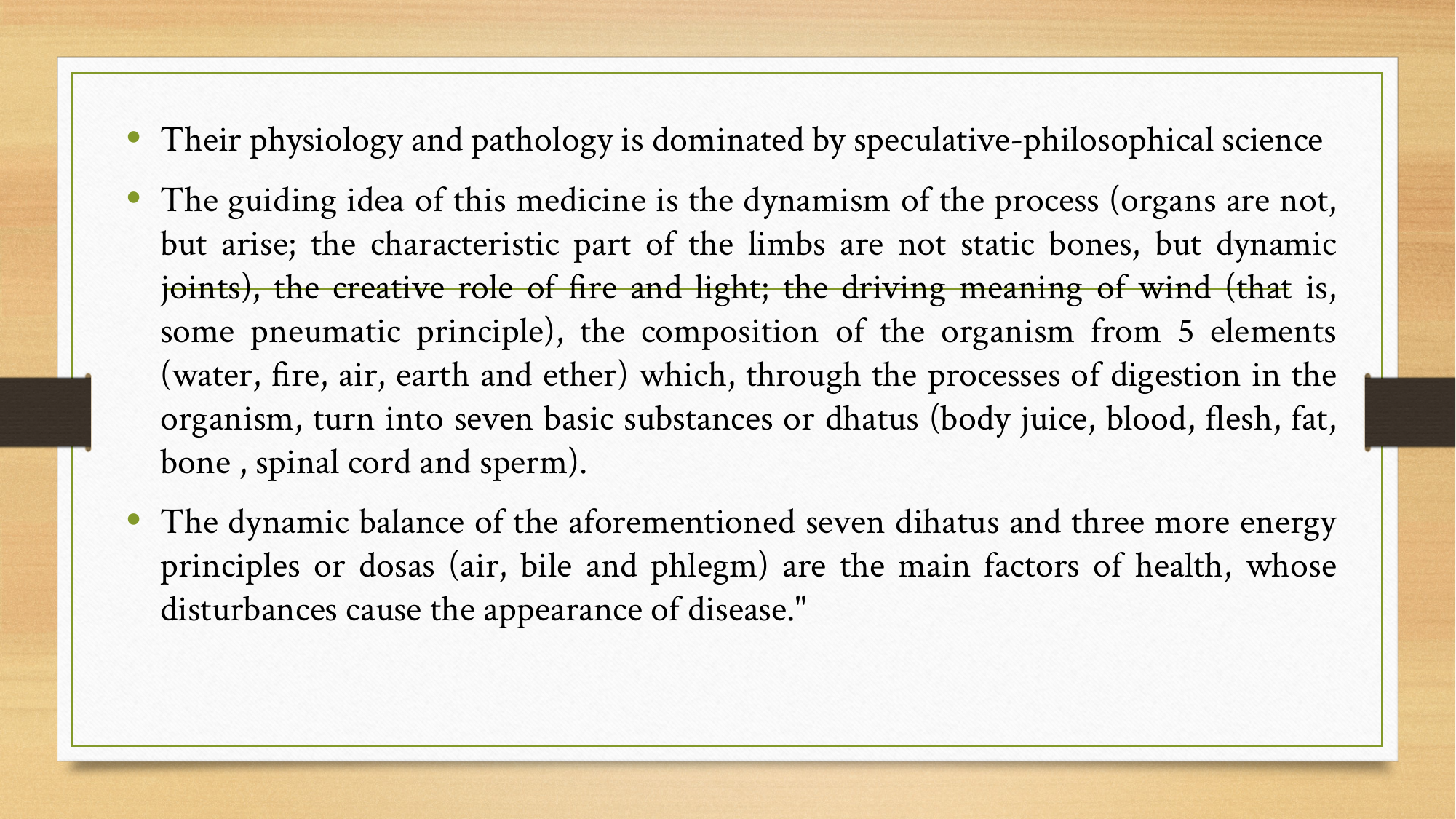

Their physiology and pathology is dominated by speculative-philosophical science
The guiding idea of this medicine is the dynamism of the process (organs are not, but arise; the characteristic part of the limbs are not static bones, but dynamic joints), the creative role of fire and light; the driving meaning of wind (that is, some pneumatic principle), the composition of the organism from 5 elements (water, fire, air, earth and ether) which, through the processes of digestion in the organism, turn into seven basic substances or dhatus (body juice, blood, flesh, fat, bone , spinal cord and sperm).
The dynamic balance of the aforementioned seven dihatus and three more energy principles or dosas (air, bile and phlegm) are the main factors of health, whose disturbances cause the appearance of disease."